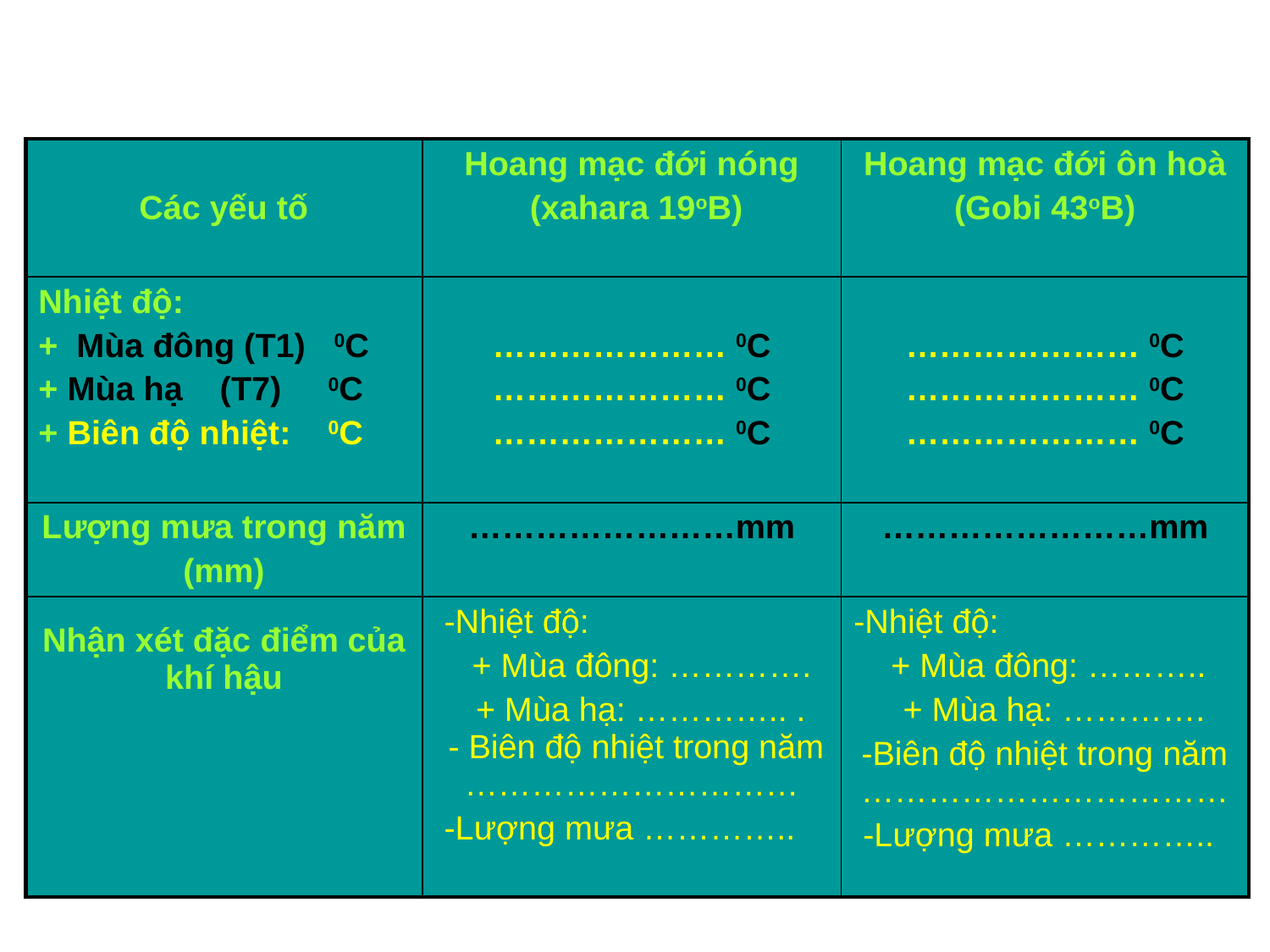

| Các yếu tố | Hoang mạc đới nóng (xahara 19oB) | Hoang mạc đới ôn hoà (Gobi 43oB) |
| --- | --- | --- |
| Nhiệt độ: + Mùa đông (T1) 0C + Mùa hạ (T7) 0C + Biên độ nhiệt: 0C | ………………… 0C ………………… 0C ………………… 0C | ………………… 0C ………………… 0C ………………… 0C |
| Lượng mưa trong năm (mm) | ……………………mm | ……………………mm |
| Nhận xét đặc điểm của khí hậu | -Nhiệt độ: + Mùa đông: …………. + Mùa hạ: ………….. . - Biên độ nhiệt trong năm ………………………… -Lượng mưa ………….. | -Nhiệt độ: + Mùa đông: ……….. + Mùa hạ: …………. -Biên độ nhiệt trong năm …………………………… -Lượng mưa ………….. |